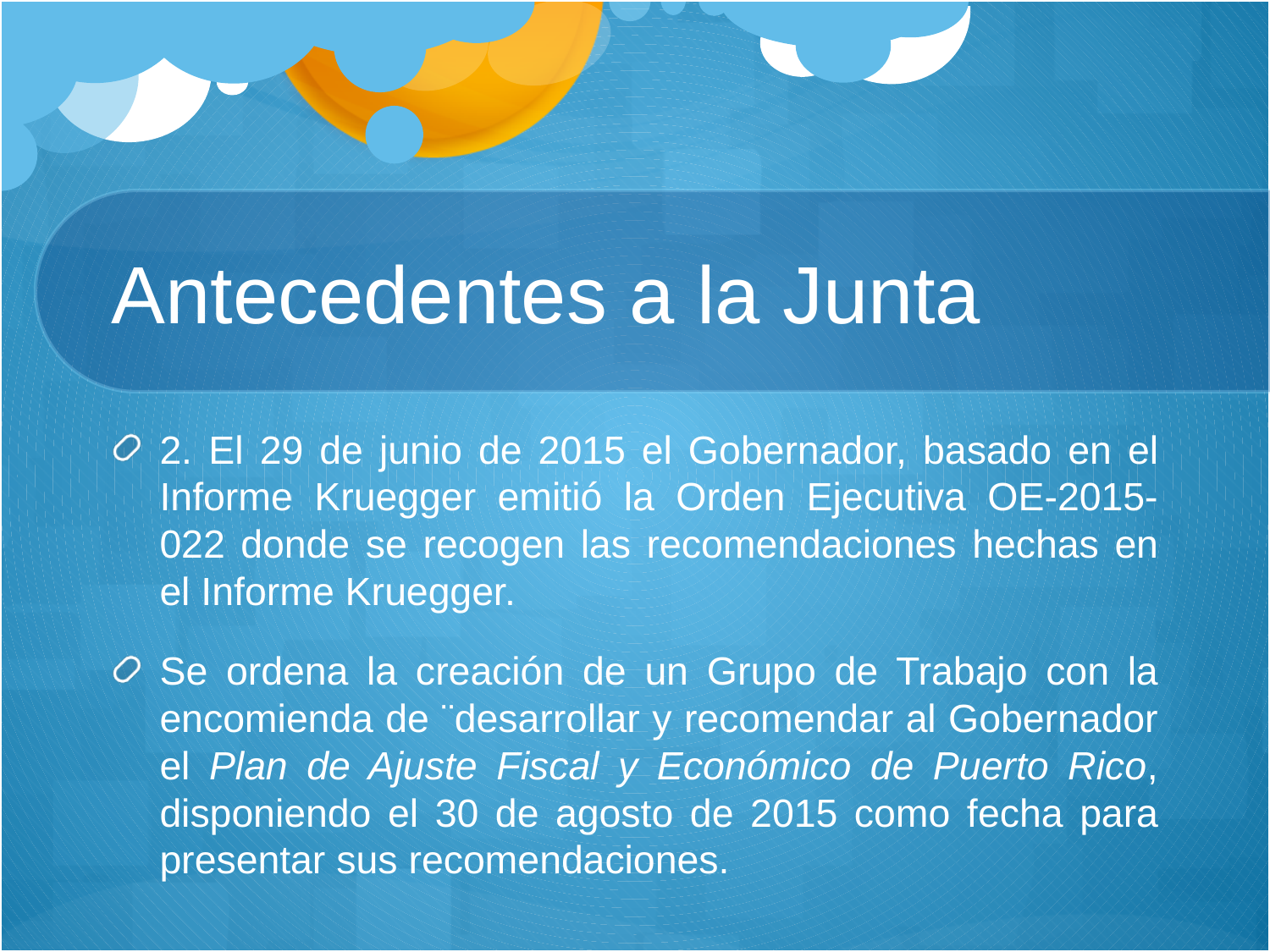

# Antecedentes a la Junta
2. El 29 de junio de 2015 el Gobernador, basado en el Informe Kruegger emitió la Orden Ejecutiva OE-2015-022 donde se recogen las recomendaciones hechas en el Informe Kruegger.
Se ordena la creación de un Grupo de Trabajo con la encomienda de ¨desarrollar y recomendar al Gobernador el Plan de Ajuste Fiscal y Económico de Puerto Rico, disponiendo el 30 de agosto de 2015 como fecha para presentar sus recomendaciones.